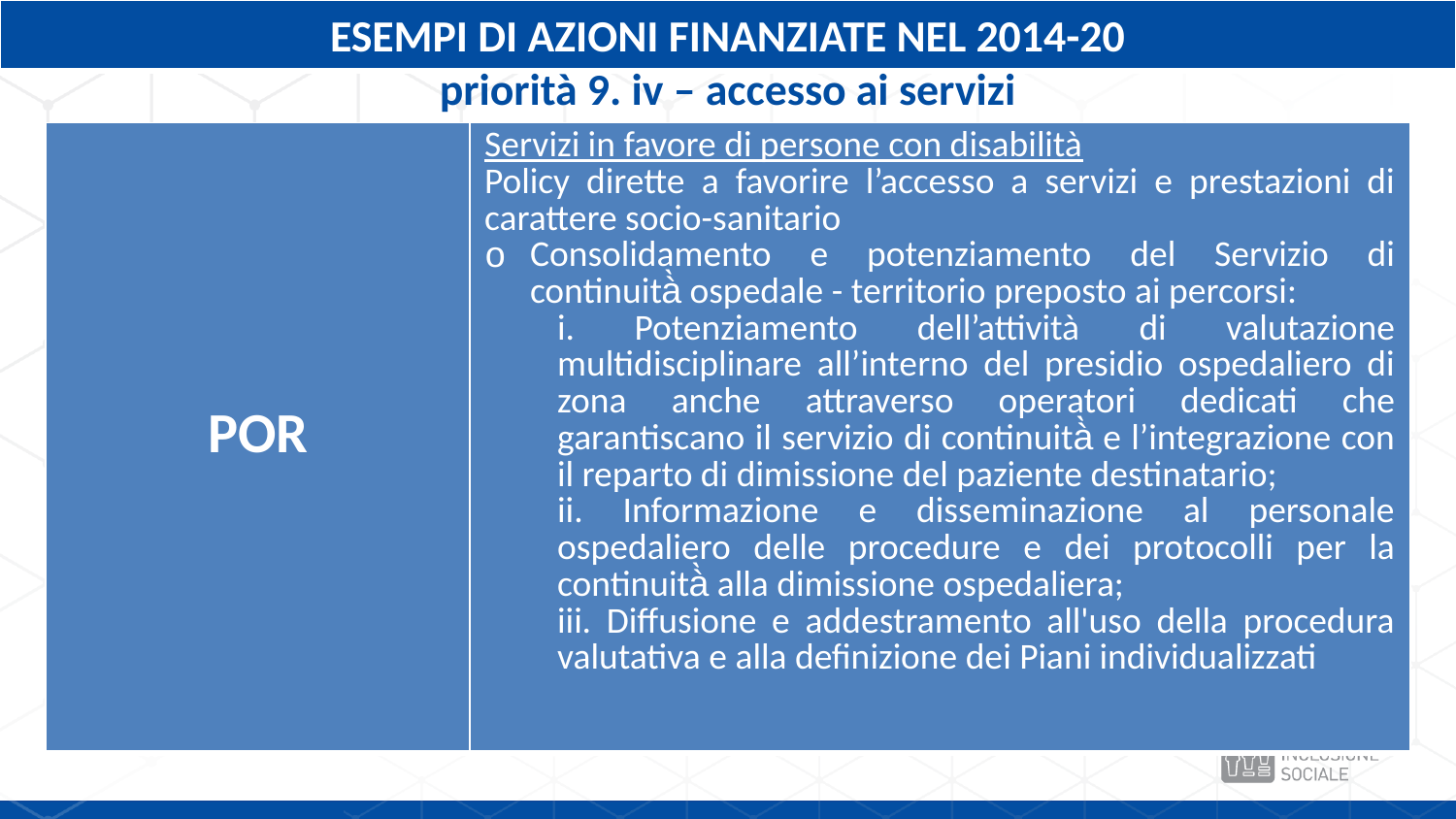

# ESEMPI DI AZIONI FINANZIATE NEL 2014-20 priorità 9. iv – accesso ai servizi
| POR | Servizi in favore di persone con disabilità Policy dirette a favorire l’accesso a servizi e prestazioni di carattere socio-sanitario Consolidamento e potenziamento del Servizio di continuità̀ ospedale - territorio preposto ai percorsi: i. Potenziamento dell’attività di valutazione multidisciplinare all’interno del presidio ospedaliero di zona anche attraverso operatori dedicati che garantiscano il servizio di continuità̀ e l’integrazione con il reparto di dimissione del paziente destinatario; ii. Informazione e disseminazione al personale ospedaliero delle procedure e dei protocolli per la continuità̀ alla dimissione ospedaliera; iii. Diffusione e addestramento all'uso della procedura valutativa e alla definizione dei Piani individualizzati |
| --- | --- |